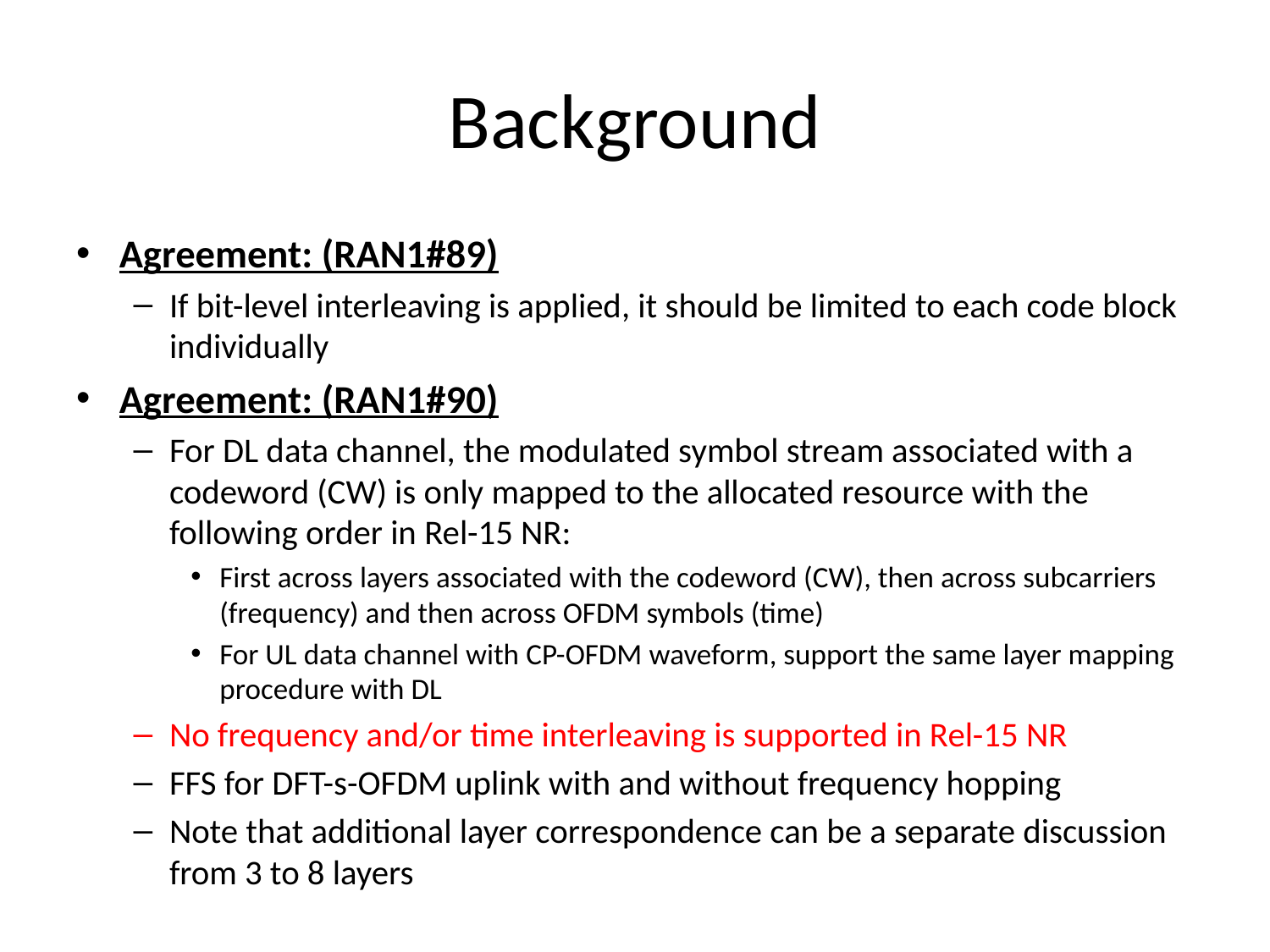

# Background
Agreement: (RAN1#89)
If bit-level interleaving is applied, it should be limited to each code block individually
Agreement: (RAN1#90)
For DL data channel, the modulated symbol stream associated with a codeword (CW) is only mapped to the allocated resource with the following order in Rel-15 NR:
First across layers associated with the codeword (CW), then across subcarriers (frequency) and then across OFDM symbols (time)
For UL data channel with CP-OFDM waveform, support the same layer mapping procedure with DL
No frequency and/or time interleaving is supported in Rel-15 NR
FFS for DFT-s-OFDM uplink with and without frequency hopping
Note that additional layer correspondence can be a separate discussion from 3 to 8 layers